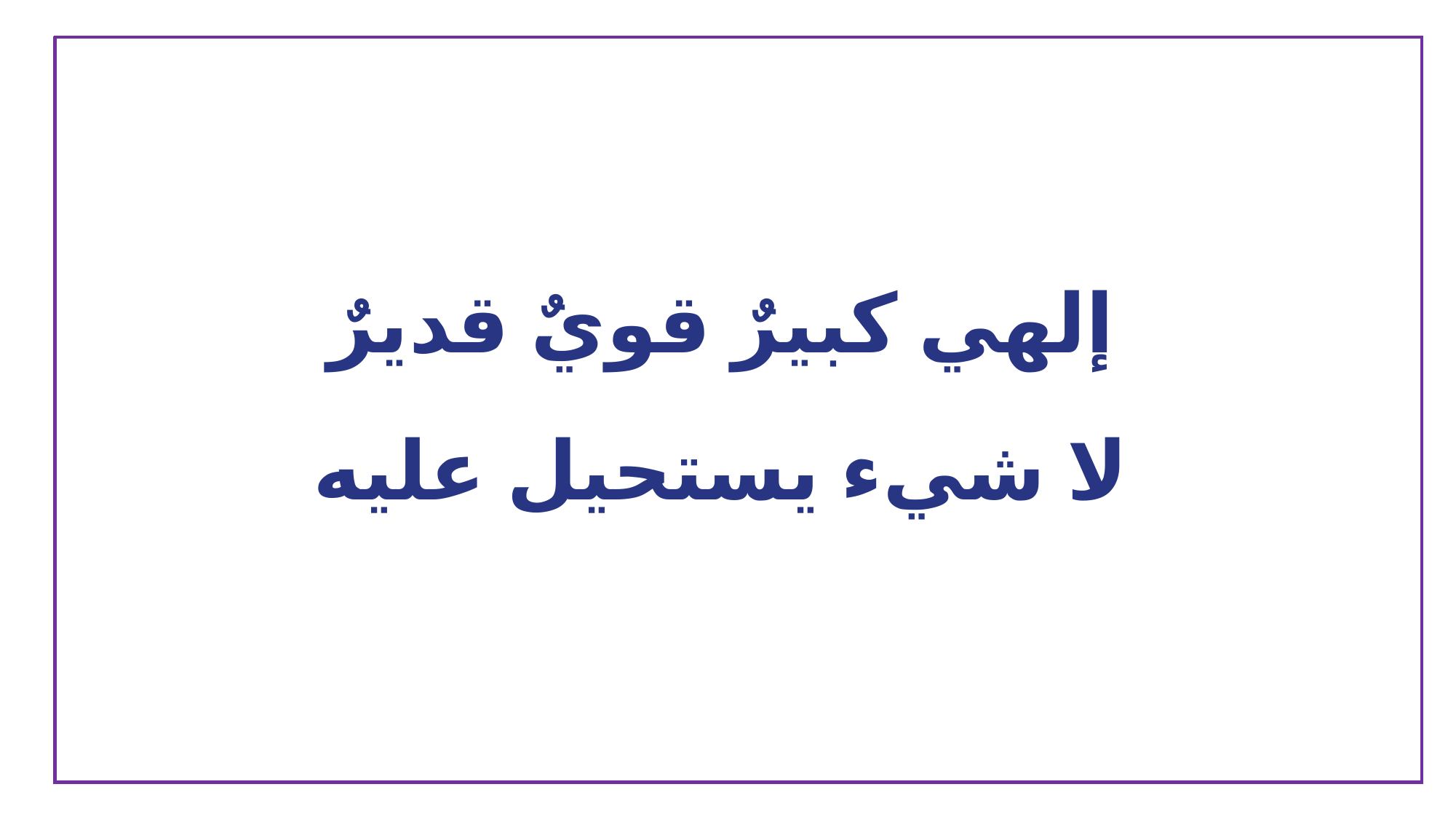

إلهي كبيرٌ قويٌ قديرٌ
لا شيء يستحيل عليه